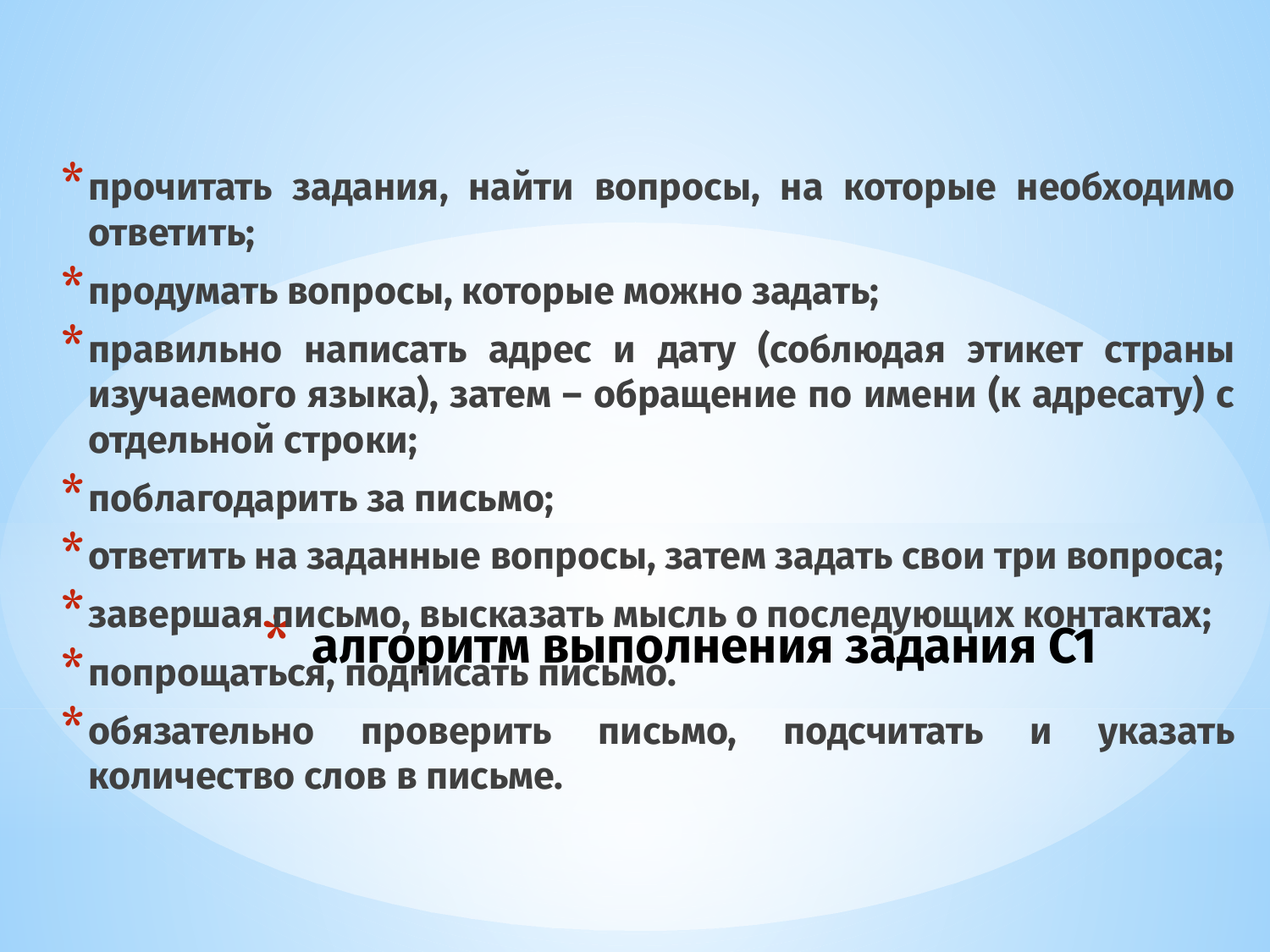

прочитать задания, найти вопросы, на которые необходимо ответить;
продумать вопросы, которые можно задать;
правильно написать адрес и дату (соблюдая этикет страны изучаемого языка), затем – обращение по имени (к адресату) с отдельной строки;
поблагодарить за письмо;
ответить на заданные вопросы, затем задать свои три вопроса;
завершая письмо, высказать мысль о последующих контактах;
попрощаться, подписать письмо.
обязательно проверить письмо, подсчитать и указать количество слов в письме.

# алгоритм выполнения задания С1